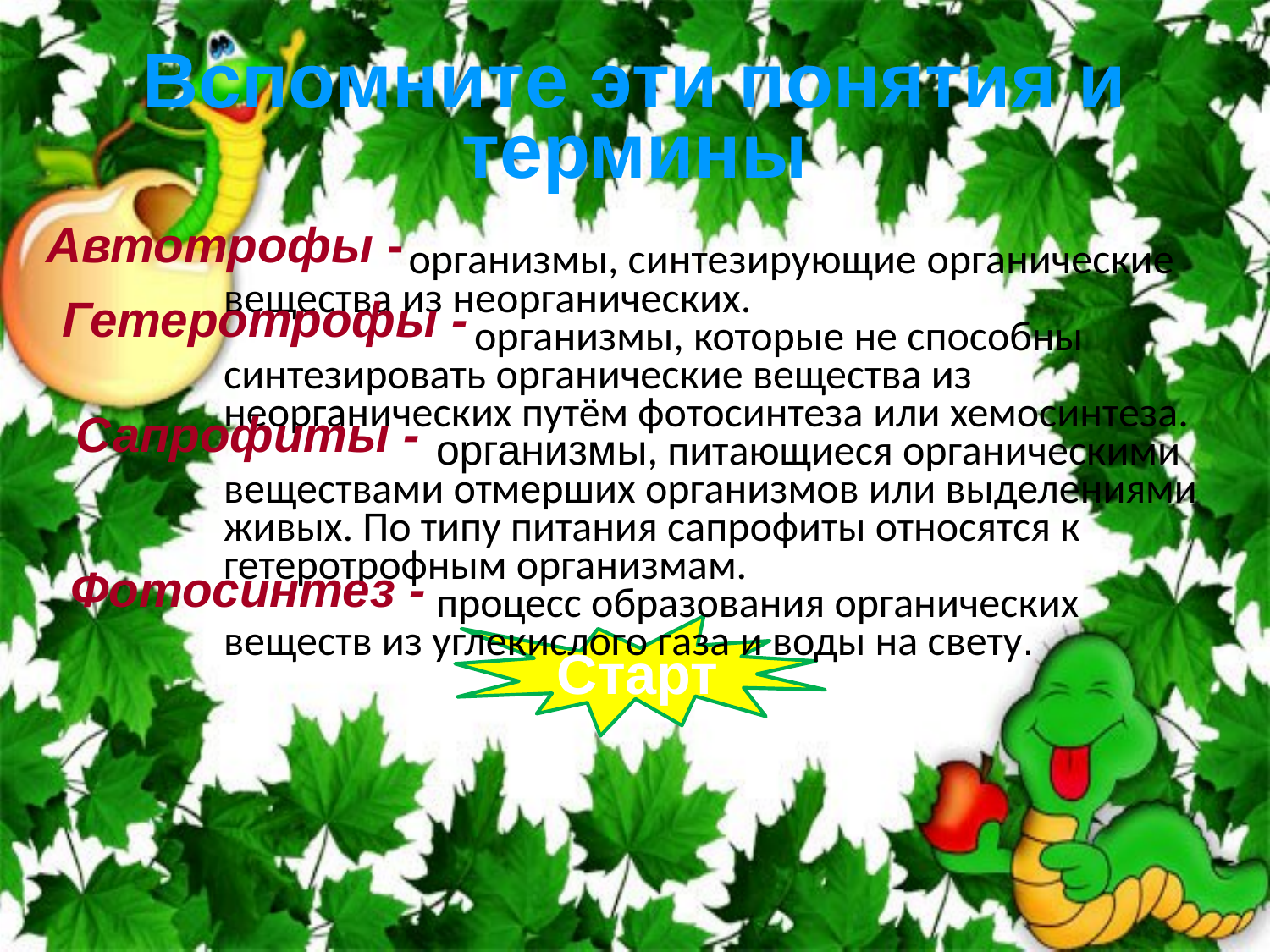

# Вспомните эти понятия и термины
Автотрофы -
            организмы, синтезирующие органические вещества из неорганических.
                     организмы, которые не способны синтезировать органические вещества из неорганических путём фотосинтеза или хемосинтеза.
                 организмы, питающиеся органическими веществами отмерших организмов или выделениями живых. По типу питания сапрофиты относятся к гетеротрофным организмам.
                 процесс образования органических веществ из углекислого газа и воды на свету.
Гетеротрофы -
Сапрофиты -
Фотосинтез -
Старт